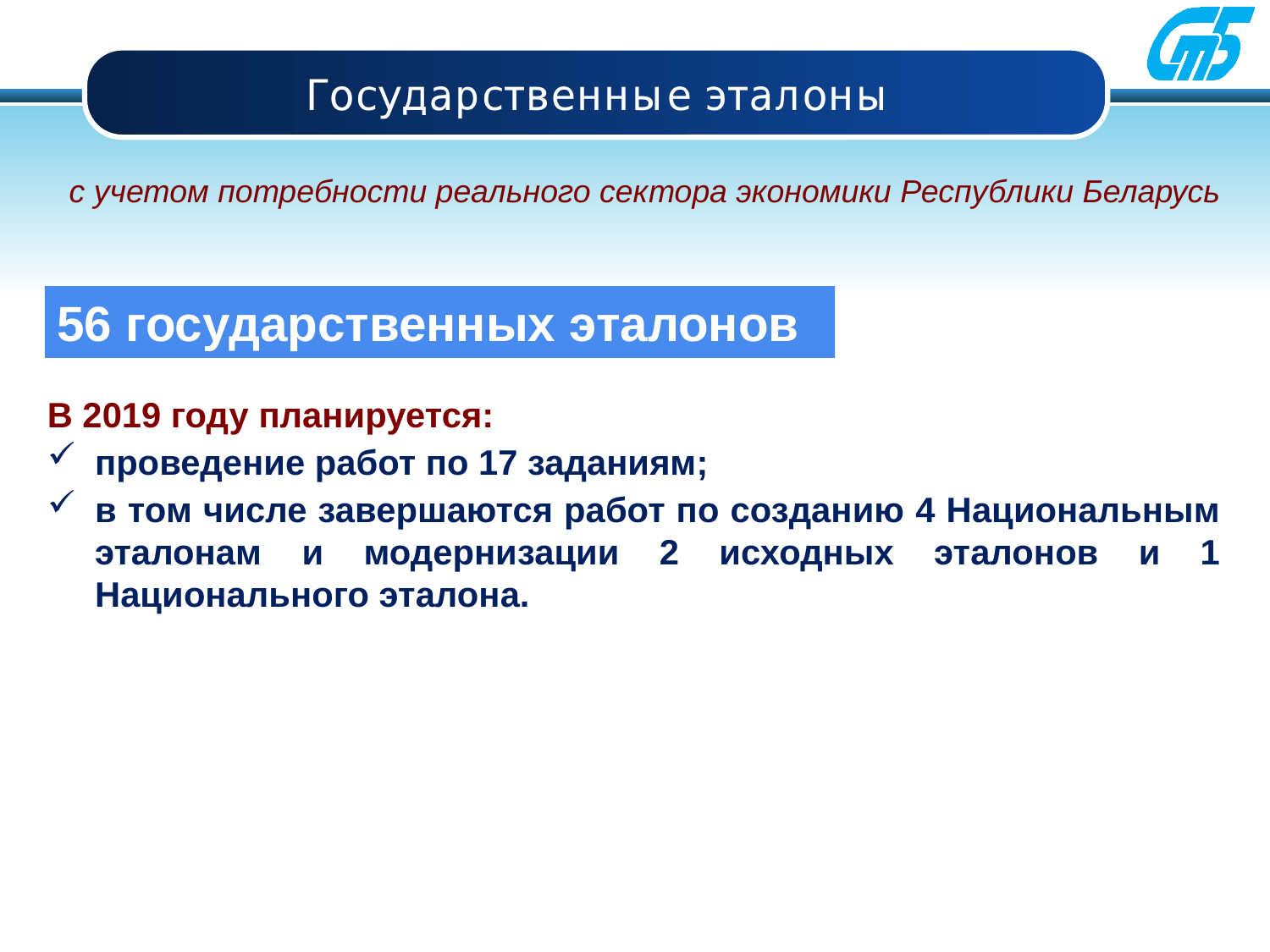

Государственные эталоны
с учетом потребности реального сектора экономики Республики Беларусь
56 государственных эталонов
В 2019 году планируется:
проведение работ по 17 заданиям;
в том числе завершаются работ по созданию 4 Национальным эталонам и модернизации 2 исходных эталонов и 1 Национального эталона.